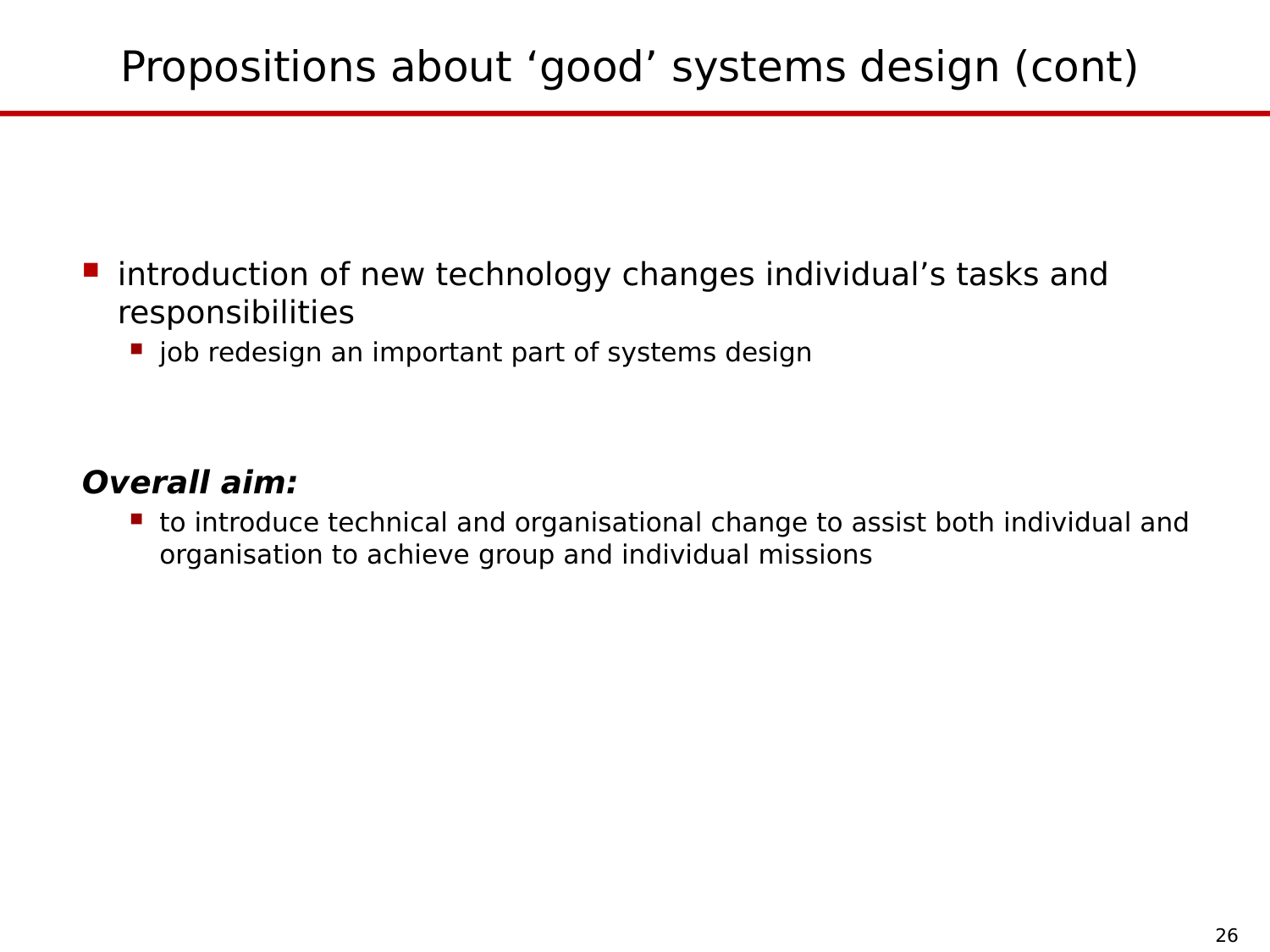

# Propositions about ‘good’ systems design (cont)
introduction of new technology changes individual’s tasks and responsibilities
job redesign an important part of systems design

Overall aim:
to introduce technical and organisational change to assist both individual and organisation to achieve group and individual missions
26